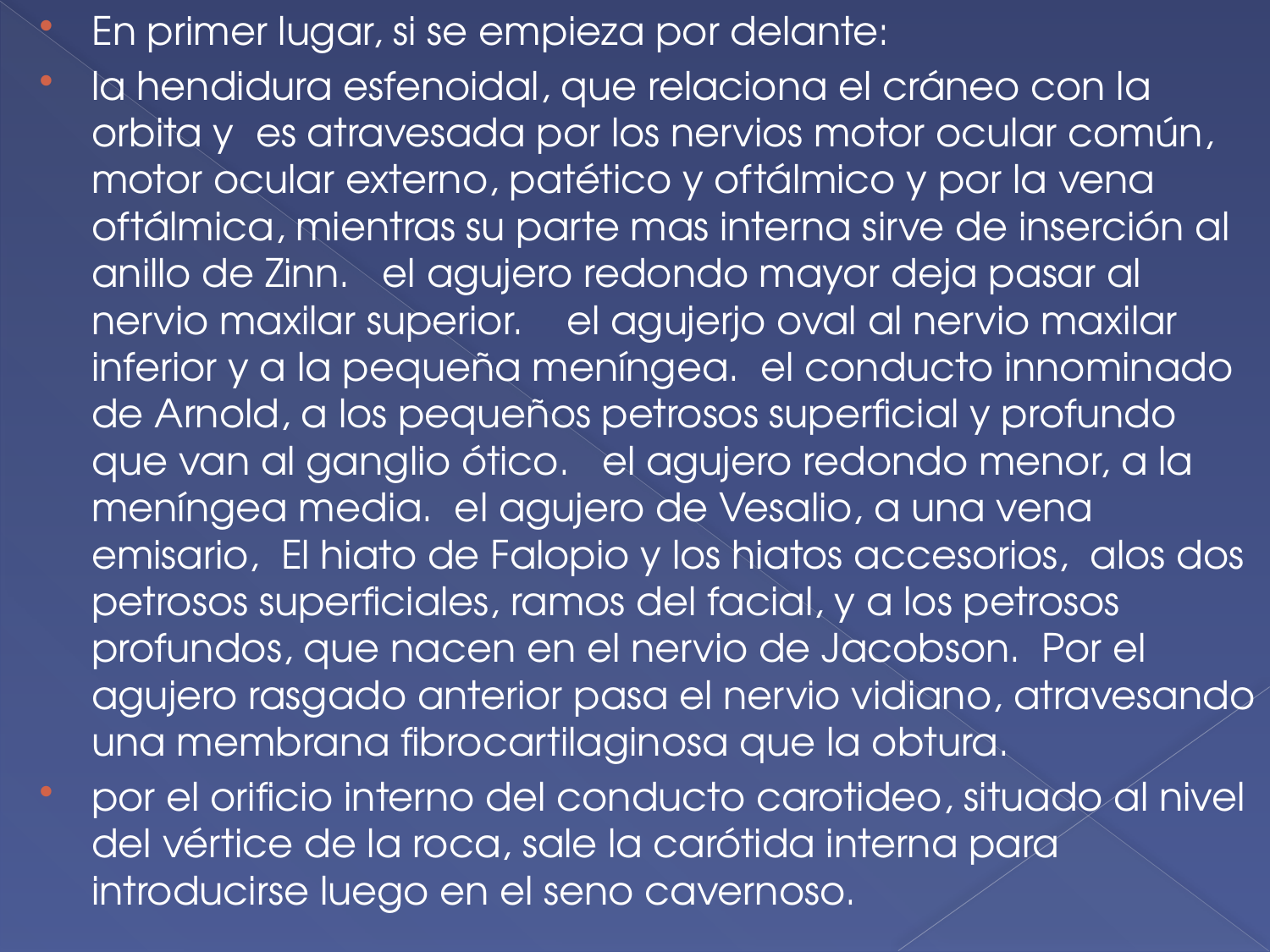

En primer lugar, si se empieza por delante:
la hendidura esfenoidal, que relaciona el cráneo con la orbita y  es atravesada por los nervios motor ocular común, motor ocular externo, patético y oftálmico y por la vena oftálmica, mientras su parte mas interna sirve de inserción al anillo de Zinn.   el agujero redondo mayor deja pasar al nervio maxilar superior.    el agujerjo oval al nervio maxilar inferior y a la pequeña meníngea.  el conducto innominado de Arnold, a los pequeños petrosos superficial y profundo que van al ganglio ótico.   el agujero redondo menor, a la meníngea media.  el agujero de Vesalio, a una vena emisario,  El hiato de Falopio y los hiatos accesorios,  alos dos petrosos superficiales, ramos del facial, y a los petrosos profundos, que nacen en el nervio de Jacobson.  Por el agujero rasgado anterior pasa el nervio vidiano, atravesando una membrana fibrocartilaginosa que la obtura.
por el orificio interno del conducto carotideo, situado al nivel del vértice de la roca, sale la carótida interna para introducirse luego en el seno cavernoso.